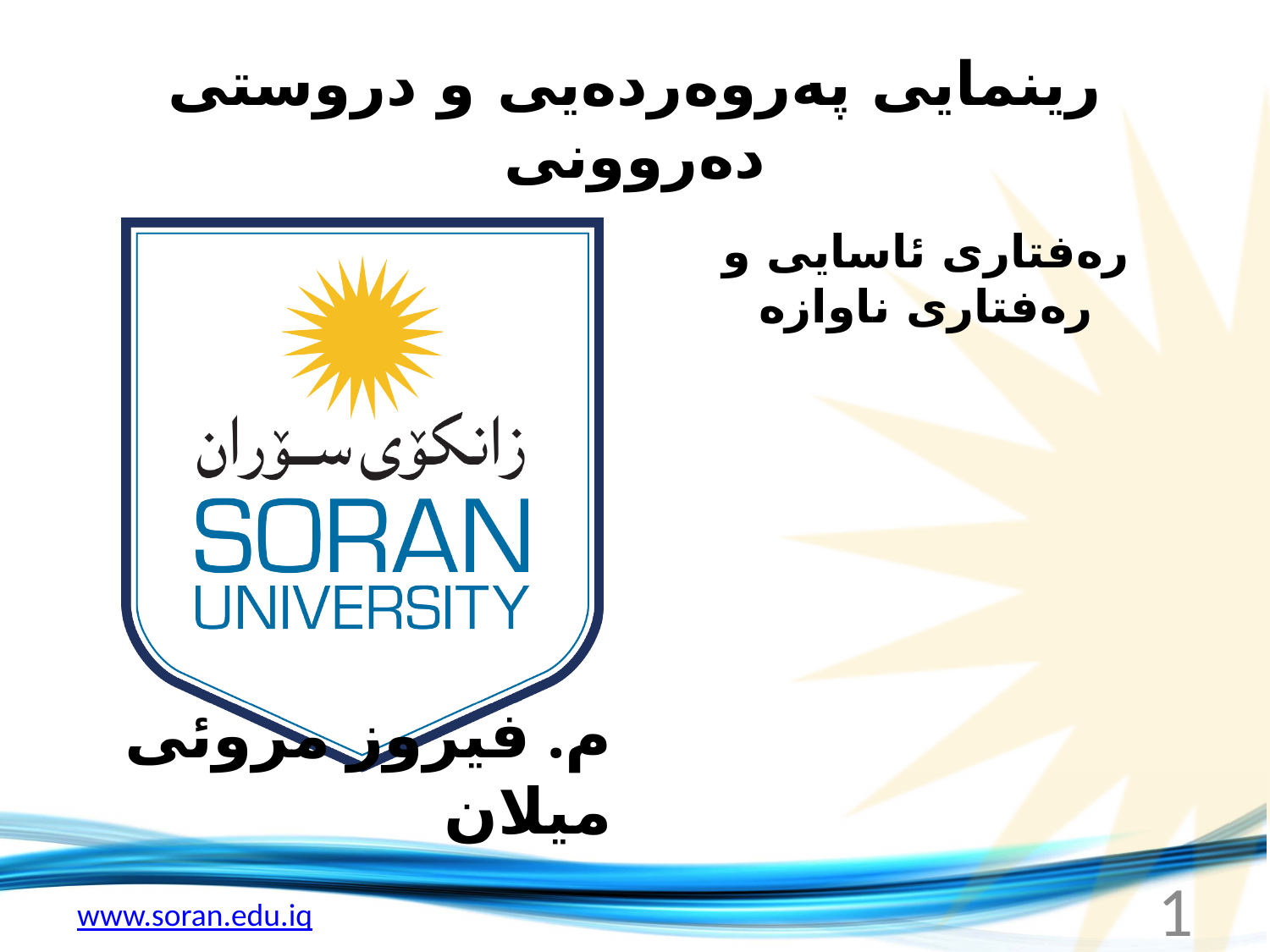

# رينمايى په‌روه‌رده‌يى و دروستى ده‌روونى
ره‌فتارى ئاسايى و ره‌فتارى ناوازه

م. فیروز مروئی میلان
1